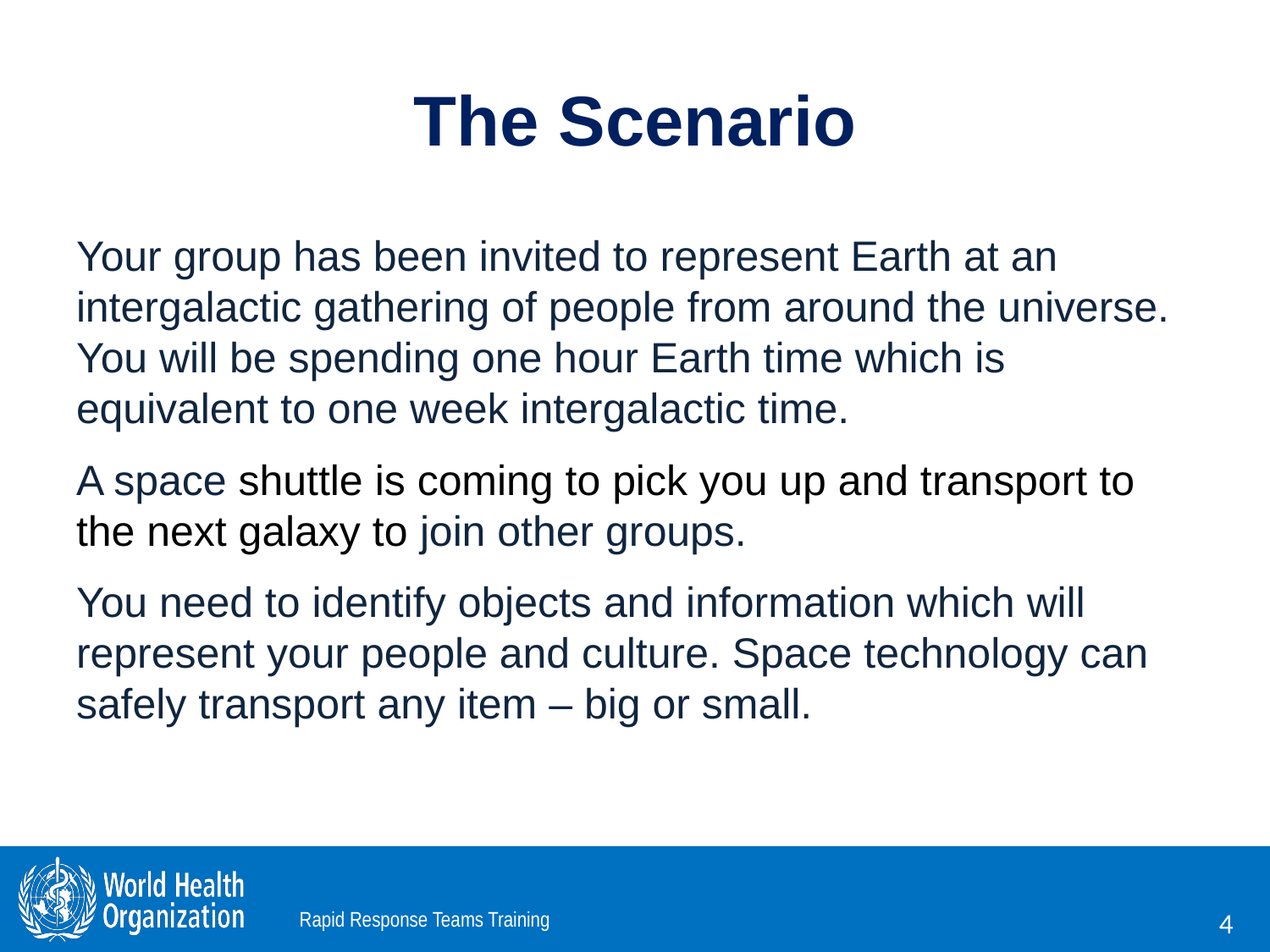

# The Scenario
Your group has been invited to represent Earth at an intergalactic gathering of people from around the universe. You will be spending one hour Earth time which is equivalent to one week intergalactic time.
A space shuttle is coming to pick you up and transport to the next galaxy to join other groups.
You need to identify objects and information which will represent your people and culture. Space technology can safely transport any item – big or small.